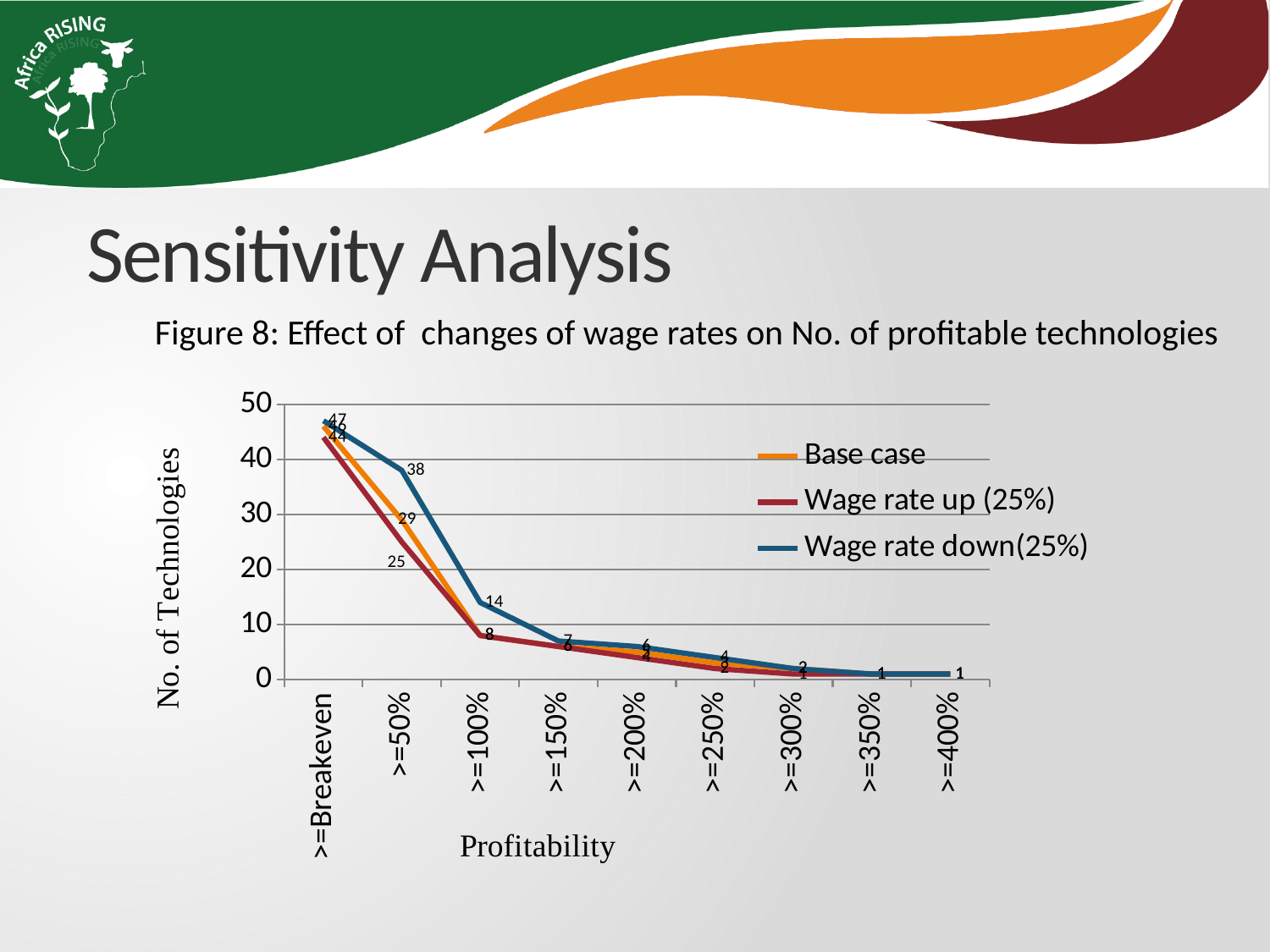

# Sensitivity Analysis
Figure 8: Effect of  changes of wage rates on No. of profitable technologies

### Chart

| Category | Base case | Wage rate up (25%) | Wage rate down(25%) |
|---|---|---|---|
| >=Breakeven | 46.0 | 44.0 | 47.0 |
| >=50% | 29.0 | 25.0 | 38.0 |
| >=100% | 8.0 | 8.0 | 14.0 |
| >=150% | 6.0 | 6.0 | 7.0 |
| >=200% | 5.0 | 4.0 | 6.0 |
| >=250% | 3.0 | 2.0 | 4.0 |
| >=300% | 2.0 | 1.0 | 2.0 |
| >=350% | 1.0 | 1.0 | 1.0 |
| >=400% | 1.0 | 1.0 | 1.0 |